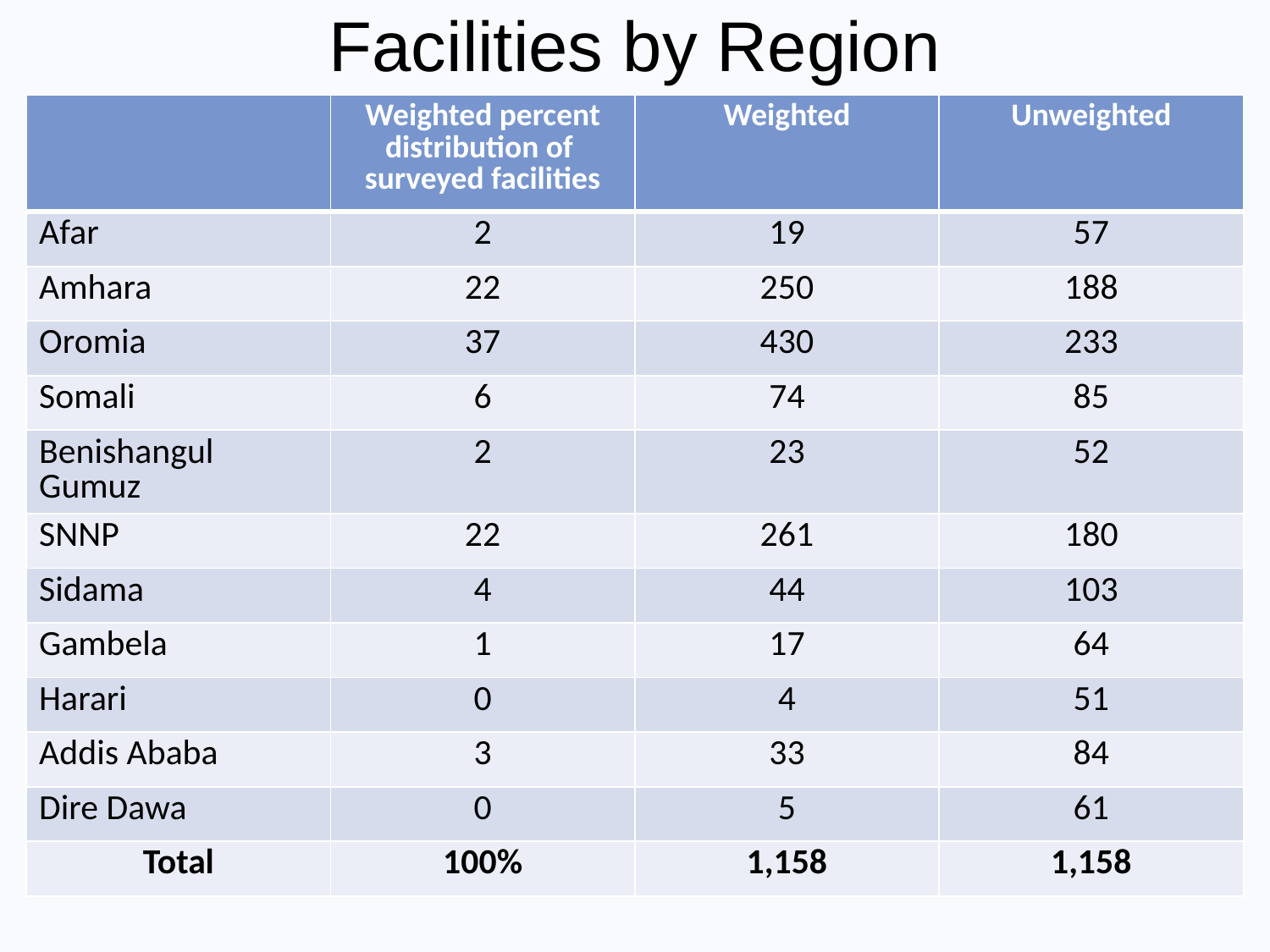

# Facilities by Region
|  | Weighted percent distribution of surveyed facilities | Weighted | Unweighted |
| --- | --- | --- | --- |
| Afar | 2 | 19 | 57 |
| Amhara | 22 | 250 | 188 |
| Oromia | 37 | 430 | 233 |
| Somali | 6 | 74 | 85 |
| Benishangul Gumuz | 2 | 23 | 52 |
| SNNP | 22 | 261 | 180 |
| Sidama | 4 | 44 | 103 |
| Gambela | 1 | 17 | 64 |
| Harari | 0 | 4 | 51 |
| Addis Ababa | 3 | 33 | 84 |
| Dire Dawa | 0 | 5 | 61 |
| Total | 100% | 1,158 | 1,158 |